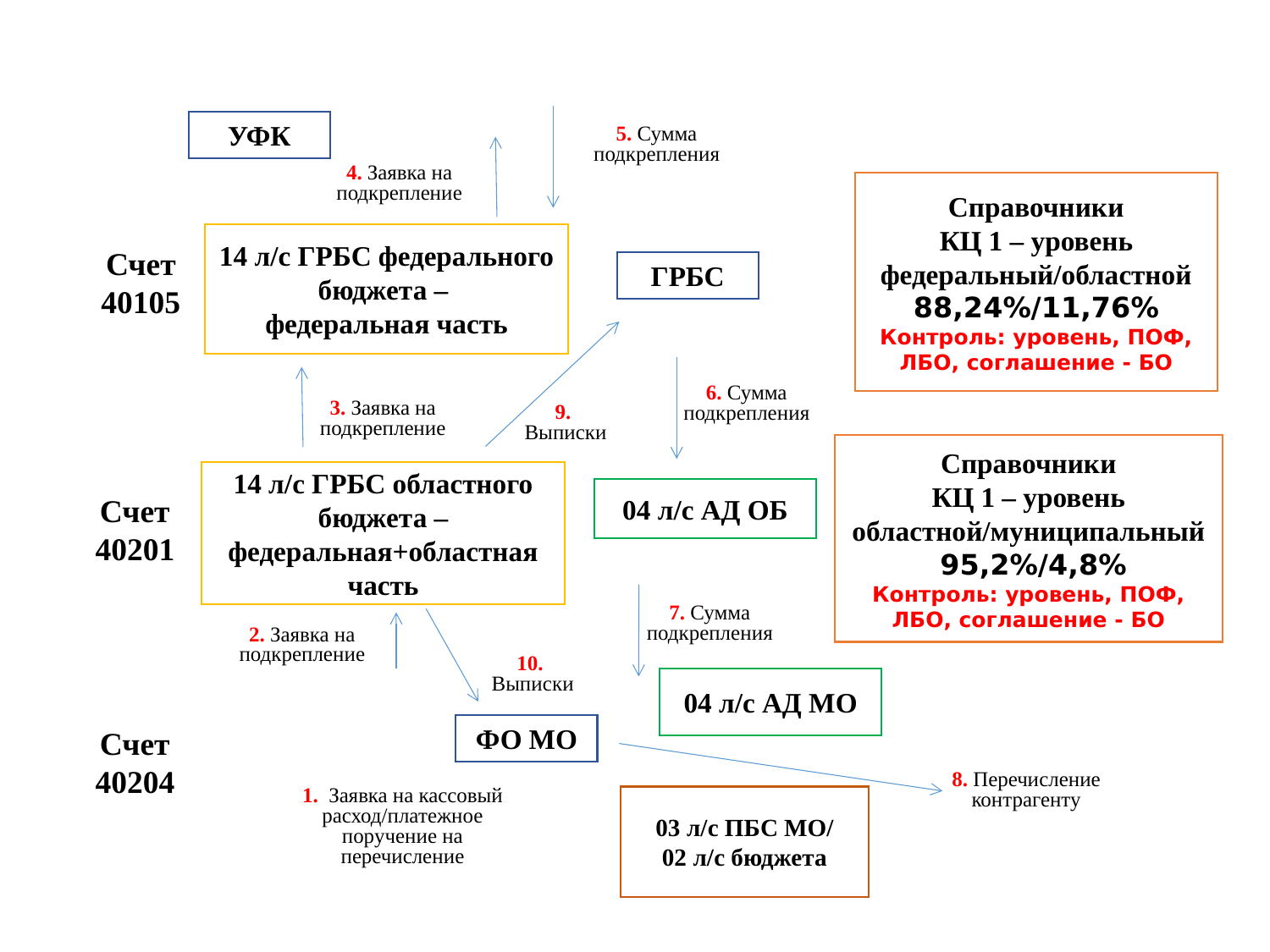

УФК
5. Сумма подкрепления
4. Заявка на подкрепление
Справочники
КЦ 1 – уровень федеральный/областной
88,24%/11,76%
Контроль: уровень, ПОФ, ЛБО, соглашение - БО
14 л/с ГРБС федерального бюджета –
федеральная часть
ГРБС
Счет 40105
6. Сумма подкрепления
3. Заявка на подкрепление
9.  Выписки
Справочники
КЦ 1 – уровень областной/муниципальный
 95,2%/4,8%
Контроль: уровень, ПОФ, ЛБО, соглашение - БО
14 л/с ГРБС областного бюджета – федеральная+областная часть
04 л/с АД ОБ
Счет 40201
7. Сумма подкрепления
2. Заявка на подкрепление
10.  Выписки
04 л/с АД МО
ФО МО
Счет 40204
8. Перечисление контрагенту
1.  Заявка на кассовый расход/платежное поручение на перечисление
03 л/с ПБС МО/
02 л/с бюджета